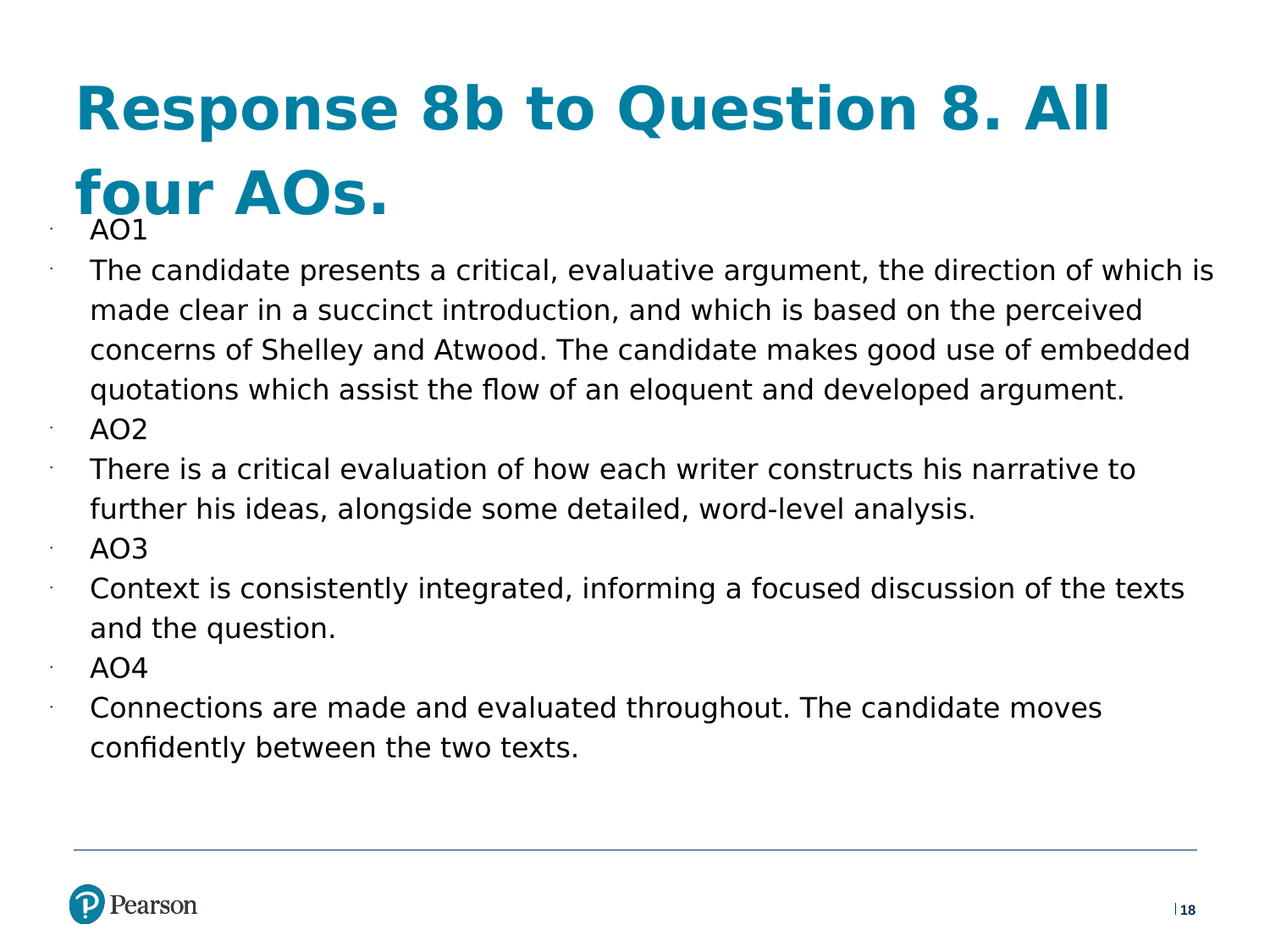

# Response 8b to Question 8. All four AOs.
AO1
The candidate presents a critical, evaluative argument, the direction of which is made clear in a succinct introduction, and which is based on the perceived concerns of Shelley and Atwood. The candidate makes good use of embedded quotations which assist the flow of an eloquent and developed argument.
AO2
There is a critical evaluation of how each writer constructs his narrative to further his ideas, alongside some detailed, word-level analysis.
AO3
Context is consistently integrated, informing a focused discussion of the texts and the question.
AO4
Connections are made and evaluated throughout. The candidate moves confidently between the two texts.
18